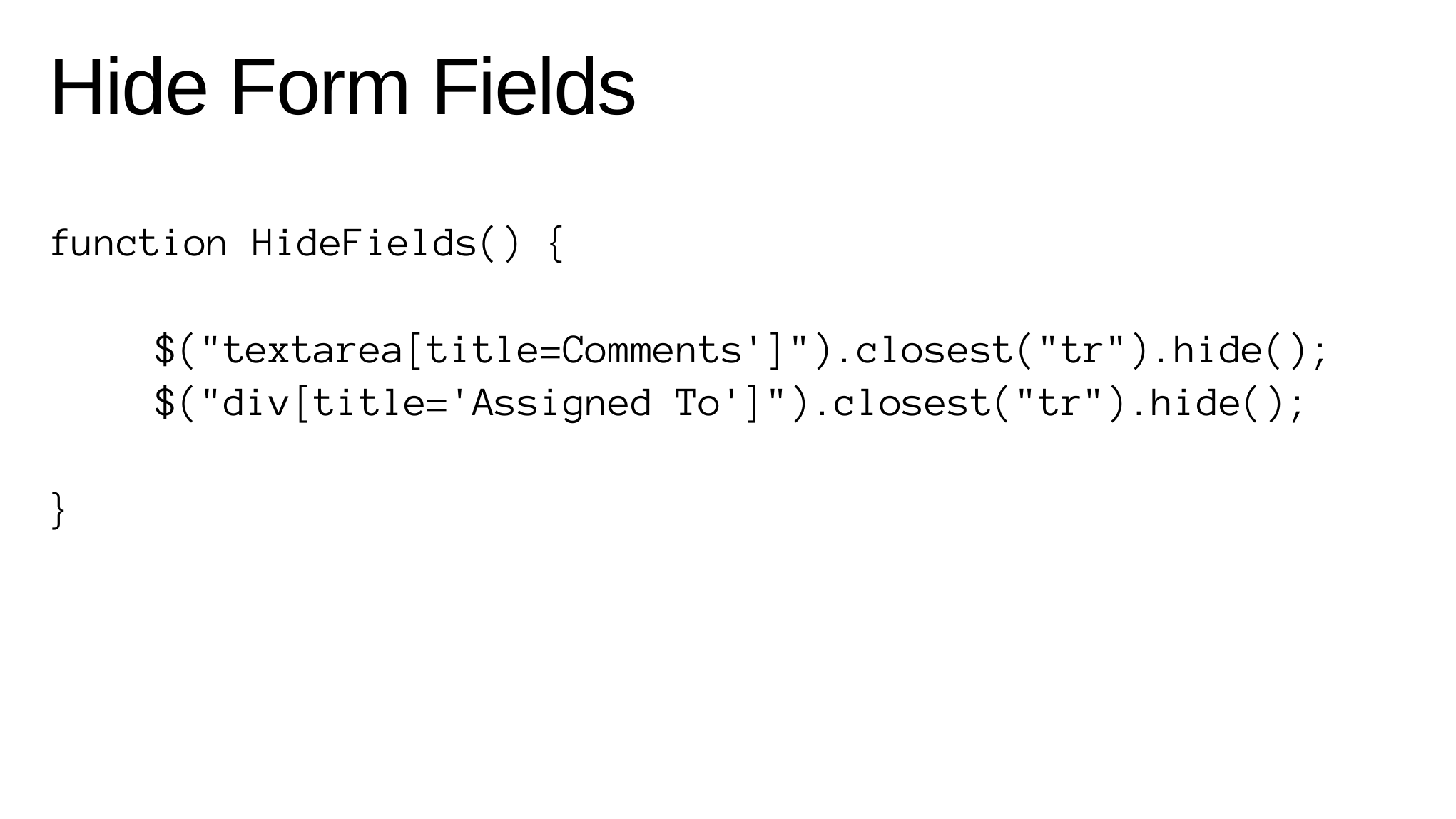

# Hide Form Fields

function HideFields() {

	$("textarea[title=Comments']").closest("tr").hide();
	$("div[title='Assigned To']").closest("tr").hide();

}